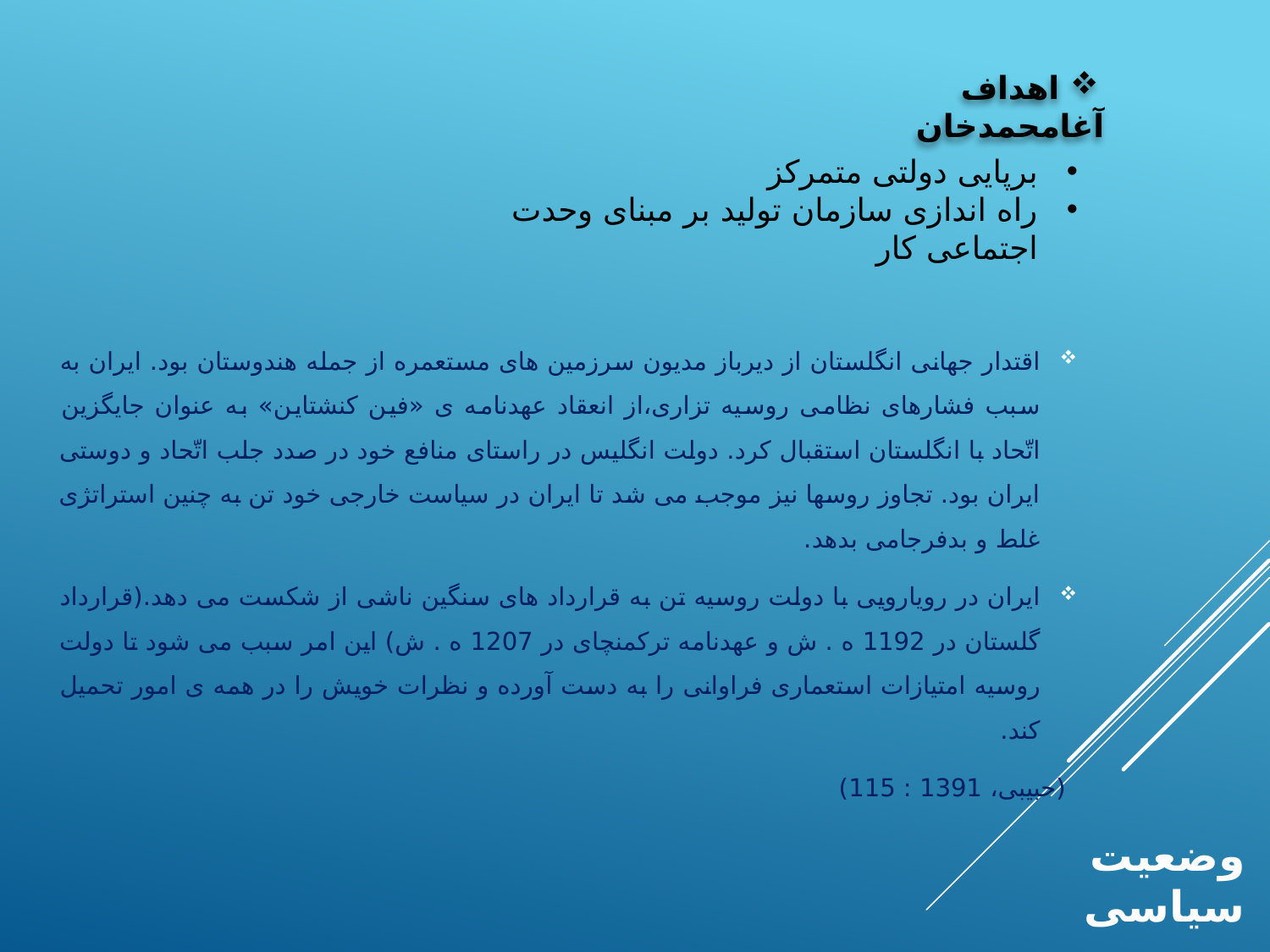

اهداف آغامحمدخان
برپایی دولتی متمرکز
راه اندازی سازمان تولید بر مبنای وحدت اجتماعی کار

اقتدار جهانی انگلستان از دیرباز مدیون سرزمین های مستعمره از جمله هندوستان بود. ایران به سبب فشارهای نظامی روسیه تزاری،از انعقاد عهدنامه ی «فین کنشتاین» به عنوان جایگزین اتّحاد با انگلستان استقبال کرد. دولت انگلیس در راستای منافع خود در صدد جلب اتّحاد و دوستی ایران بود. تجاوز روسها نیز موجب می شد تا ایران در سیاست خارجی خود تن به چنین استراتژی غلط و بدفرجامی بدهد.
ایران در رویارویی با دولت روسیه تن به قرارداد های سنگین ناشی از شکست می دهد.(قرارداد گلستان در 1192 ه . ش و عهدنامه ترکمنچای در 1207 ه . ش) این امر سبب می شود تا دولت روسیه امتیازات استعماری فراوانی را به دست آورده و نظرات خویش را در همه ی امور تحمیل کند.
 (حبیبی، 1391 : 115)

# وضعیت سیاسی